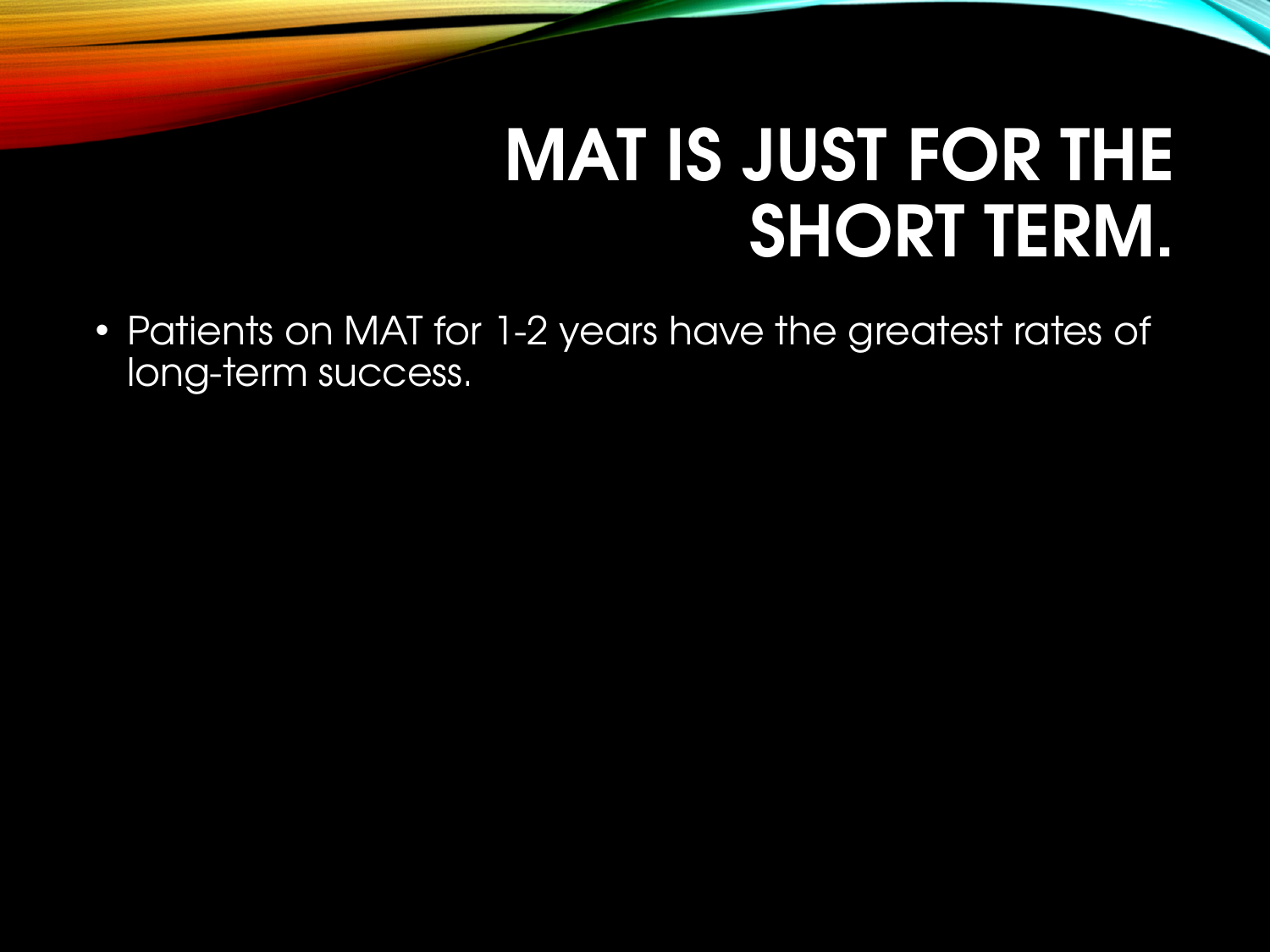

# MAT is just for the short term.
Patients on MAT for 1-2 years have the greatest rates of long-term success.